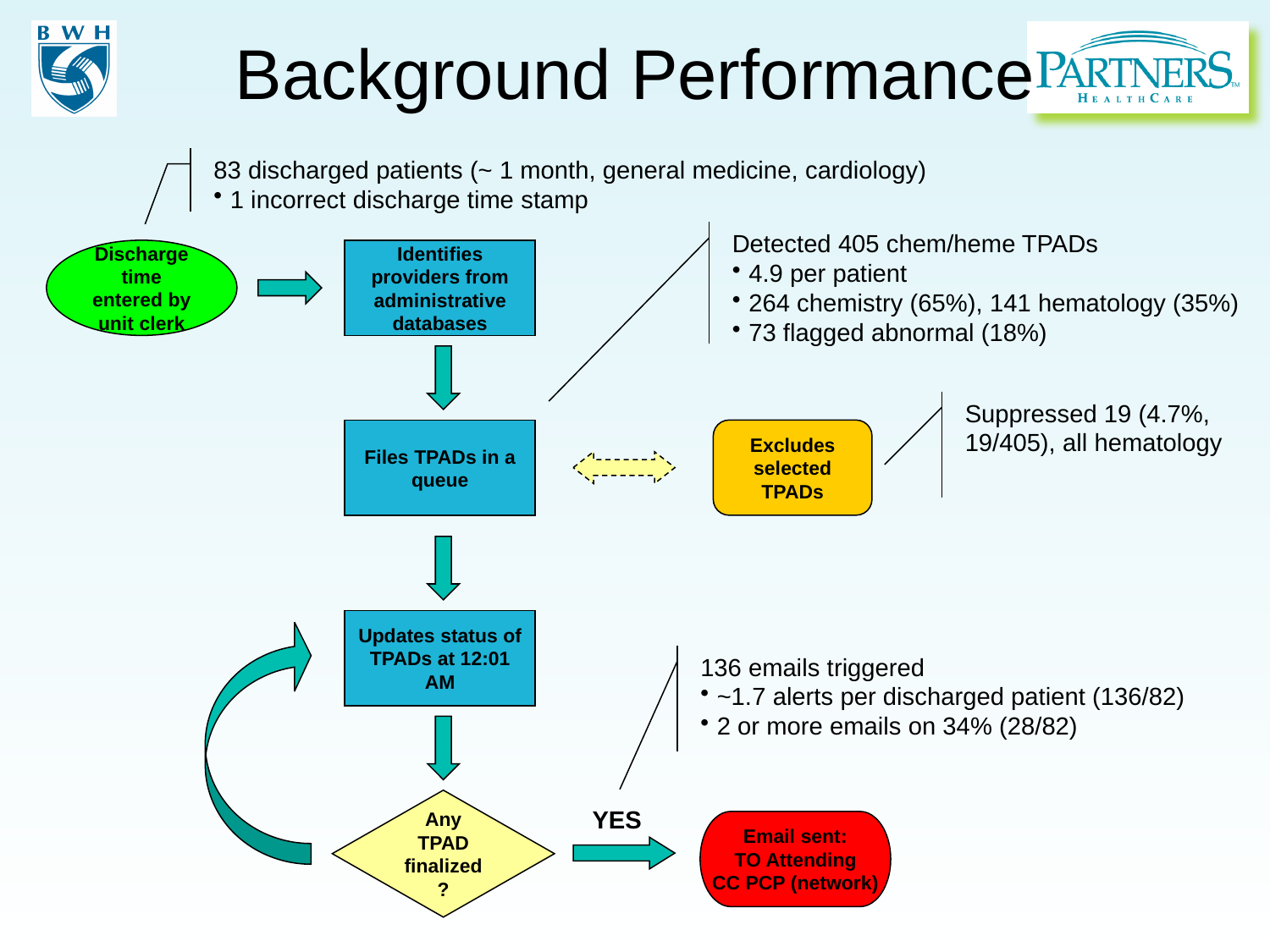

Background Performance

83 discharged patients (~ 1 month, general medicine, cardiology)
1 incorrect discharge time stamp
Detected 405 chem/heme TPADs
4.9 per patient
264 chemistry (65%), 141 hematology (35%)
73 flagged abnormal (18%)
Discharge
time entered by unit clerk
Identifies providers from administrative databases

Suppressed 19 (4.7%, 19/405), all hematology
Files TPADs in a queue
Excludes selected TPADs

Updates status of TPADs at 12:01 AM

136 emails triggered
~1.7 alerts per discharged patient (136/82)
2 or more emails on 34% (28/82)

Any TPAD finalized?
YES
Email sent:
TO Attending
CC PCP (network)